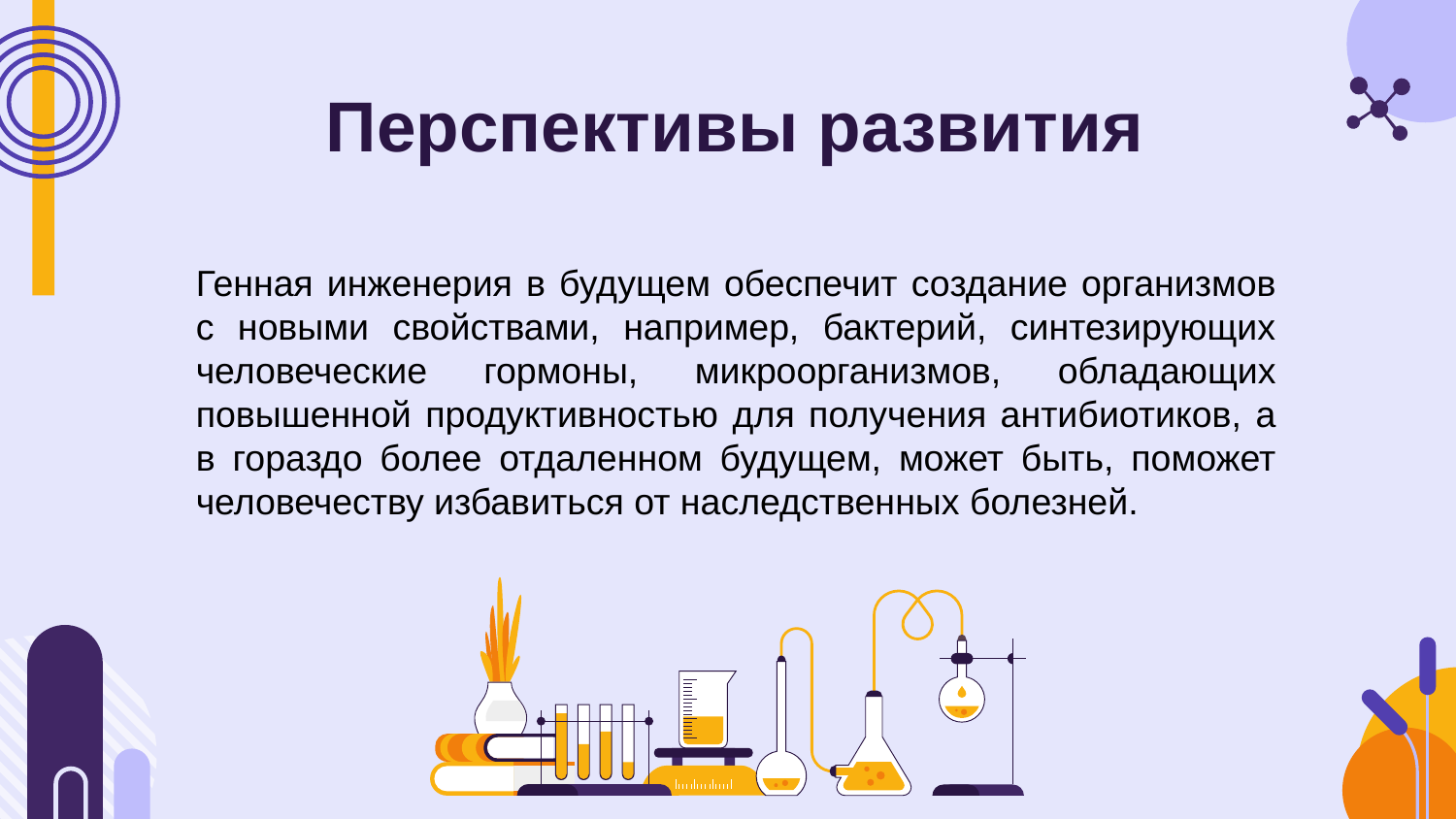

# Перспективы развития
Генная инженерия в будущем обеспечит создание организмов с новыми свойствами, например, бактерий, синтезирующих человеческие гормоны, микроорганизмов, обладающих повышенной продуктивностью для получения антибиотиков, а в гораздо более отдаленном будущем, может быть, поможет человечеству избавиться от наследственных болезней.